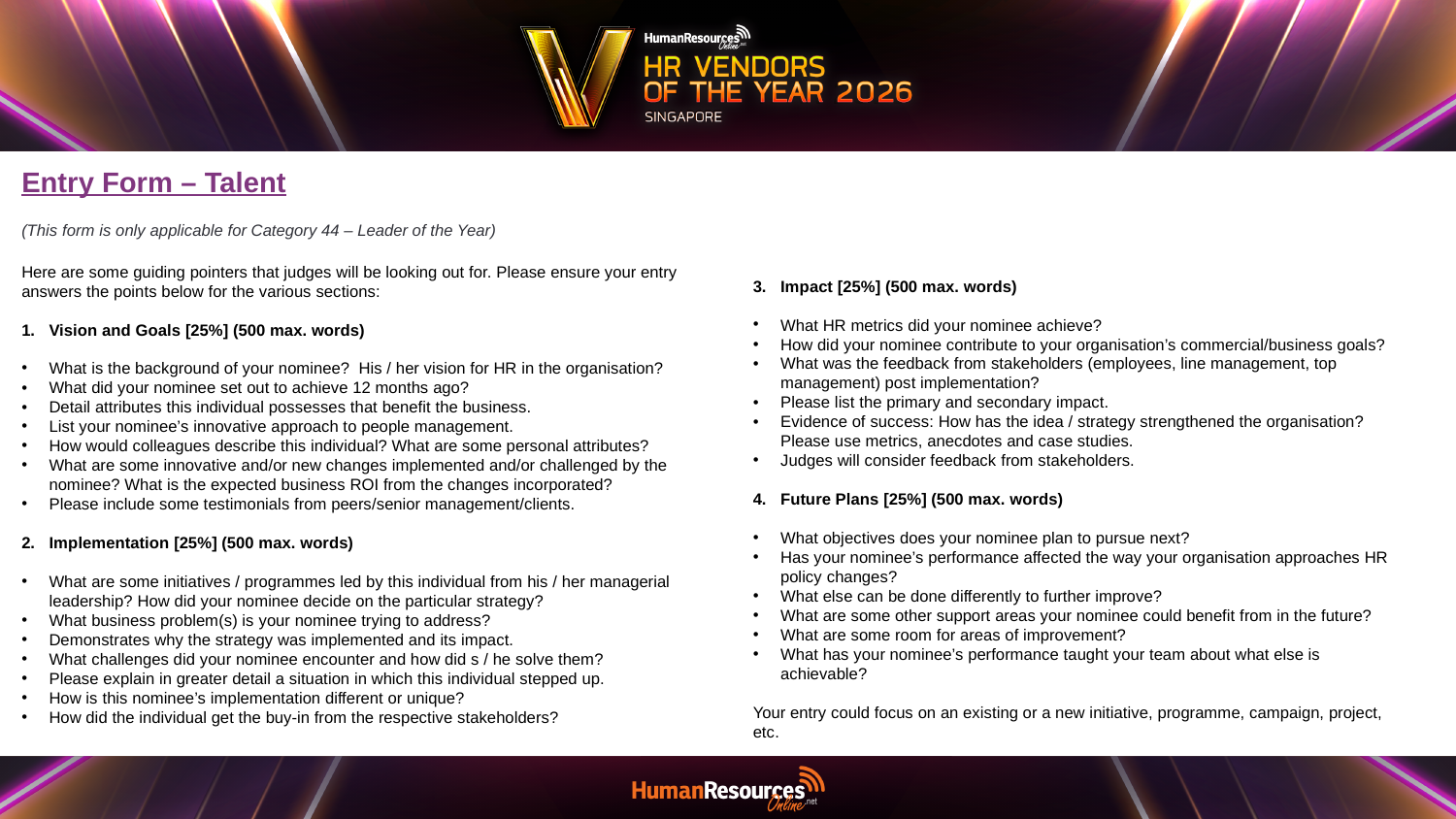

Entry Form – Talent
(This form is only applicable for Category 44 – Leader of the Year)

Here are some guiding pointers that judges will be looking out for. Please ensure your entry answers the points below for the various sections:

Vision and Goals [25%] (500 max. words)

What is the background of your nominee?  His / her vision for HR in the organisation?
What did your nominee set out to achieve 12 months ago?
Detail attributes this individual possesses that benefit the business.
List your nominee’s innovative approach to people management.
How would colleagues describe this individual? What are some personal attributes?
What are some innovative and/or new changes implemented and/or challenged by the nominee? What is the expected business ROI from the changes incorporated?
Please include some testimonials from peers/senior management/clients.

Implementation [25%] (500 max. words)

What are some initiatives / programmes led by this individual from his / her managerial leadership? How did your nominee decide on the particular strategy?
What business problem(s) is your nominee trying to address?
Demonstrates why the strategy was implemented and its impact.
What challenges did your nominee encounter and how did s / he solve them?
Please explain in greater detail a situation in which this individual stepped up.
How is this nominee’s implementation different or unique?
How did the individual get the buy-in from the respective stakeholders?

Impact [25%] (500 max. words)

What HR metrics did your nominee achieve?
How did your nominee contribute to your organisation’s commercial/business goals?
What was the feedback from stakeholders (employees, line management, top management) post implementation?
Please list the primary and secondary impact.
Evidence of success: How has the idea / strategy strengthened the organisation? Please use metrics, anecdotes and case studies.
Judges will consider feedback from stakeholders.

Future Plans [25%] (500 max. words)

What objectives does your nominee plan to pursue next?
Has your nominee’s performance affected the way your organisation approaches HR policy changes?
What else can be done differently to further improve?
What are some other support areas your nominee could benefit from in the future?
What are some room for areas of improvement?
What has your nominee’s performance taught your team about what else is achievable?

Your entry could focus on an existing or a new initiative, programme, campaign, project, etc.